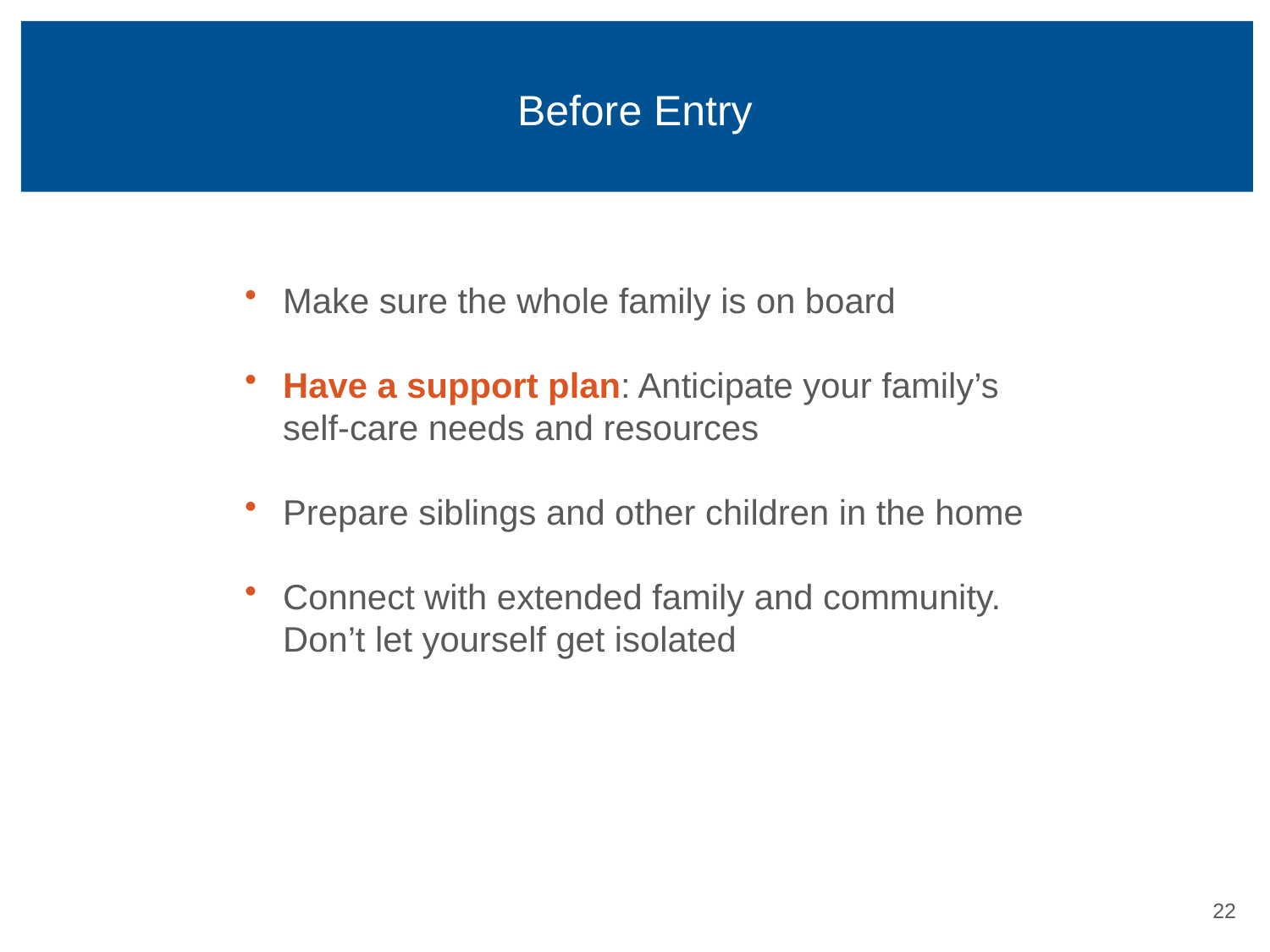

# Before Entry
Make sure the whole family is on board
Have a support plan: Anticipate your family’s self-care needs and resources
Prepare siblings and other children in the home
Connect with extended family and community. Don’t let yourself get isolated
22